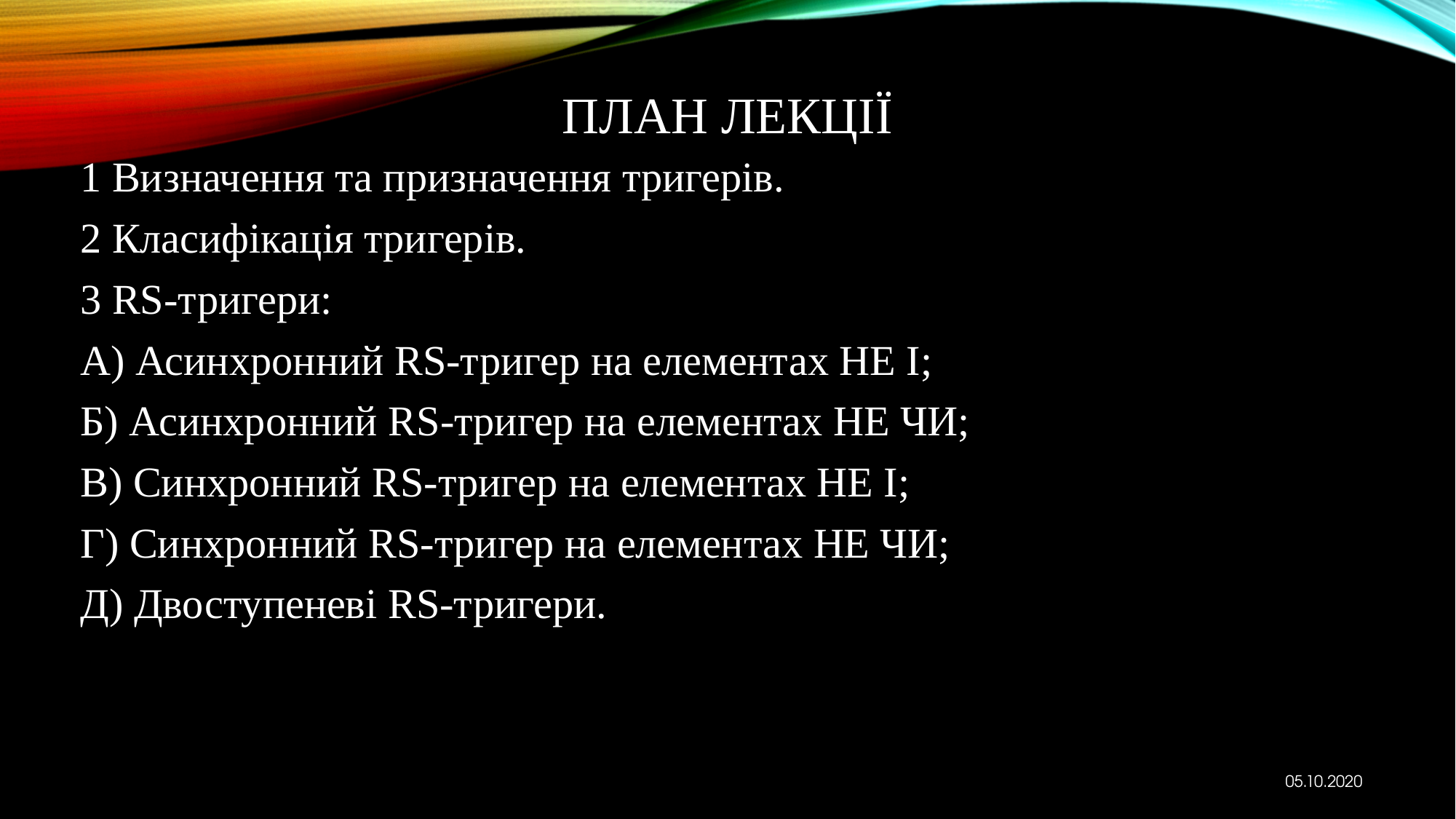

# План лекції
1 Визначення та призначення тригерів.
2 Класифікація тригерів.
3 RS-тригери:
А) Асинхронний RS-тригер на елементах НЕ І;
Б) Асинхронний RS-тригер на елементах НЕ ЧИ;
В) Синхронний RS-тригер на елементах НЕ І;
Г) Синхронний RS-тригер на елементах НЕ ЧИ;
Д) Двоступеневі RS-тригери.

05.10.2020